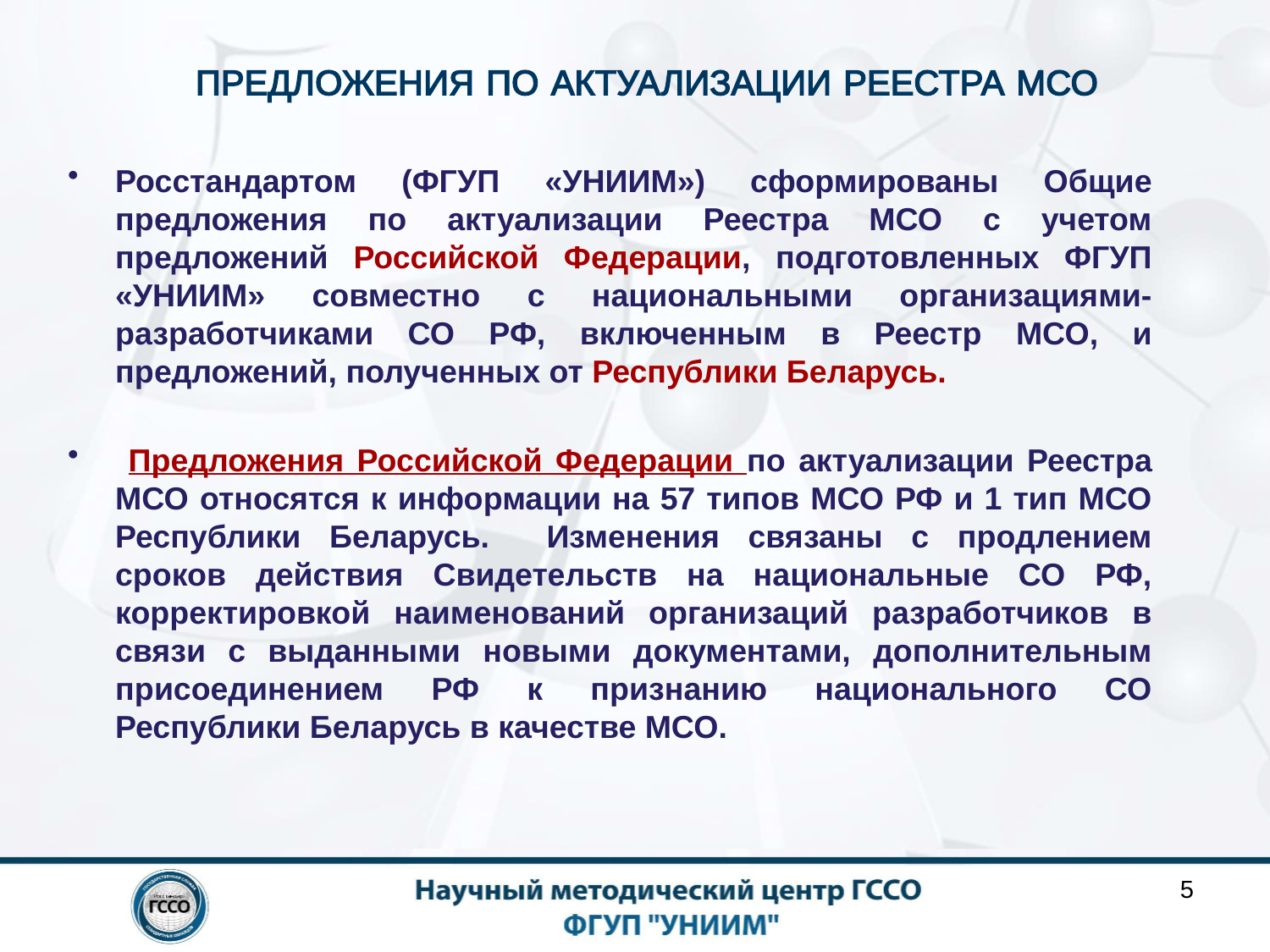

# ПРЕДЛОЖЕНИЯ ПО АКТУАЛИЗАЦИИ РЕЕСТРА МСО
Росстандартом (ФГУП «УНИИМ») сформированы Общие предложения по актуализации Реестра МСО с учетом предложений Российской Федерации, подготовленных ФГУП «УНИИМ» совместно с национальными организациями-разработчиками СО РФ, включенным в Реестр МСО, и предложений, полученных от Республики Беларусь.

 Предложения Российской Федерации по актуализации Реестра МСО относятся к информации на 57 типов МСО РФ и 1 тип МСО Республики Беларусь.  Изменения связаны с продлением сроков действия Свидетельств на национальные СО РФ, корректировкой наименований организаций разработчиков в связи с выданными новыми документами, дополнительным присоединением РФ к признанию национального СО Республики Беларусь в качестве МСО.

5